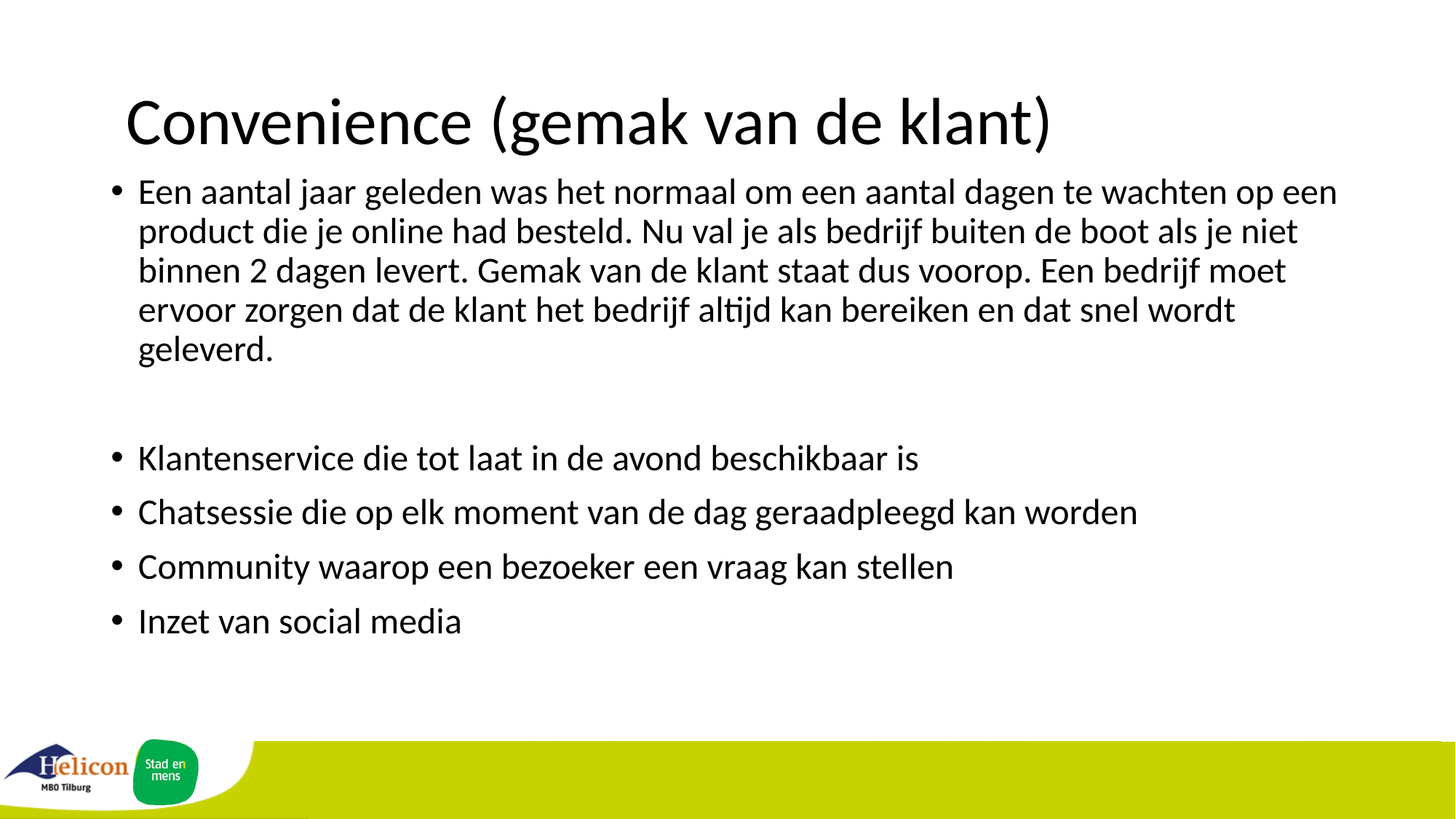

# Convenience (gemak van de klant)
Een aantal jaar geleden was het normaal om een aantal dagen te wachten op een product die je online had besteld. Nu val je als bedrijf buiten de boot als je niet binnen 2 dagen levert. Gemak van de klant staat dus voorop. Een bedrijf moet ervoor zorgen dat de klant het bedrijf altijd kan bereiken en dat snel wordt geleverd.

Klantenservice die tot laat in de avond beschikbaar is
Chatsessie die op elk moment van de dag geraadpleegd kan worden
Community waarop een bezoeker een vraag kan stellen
Inzet van social media